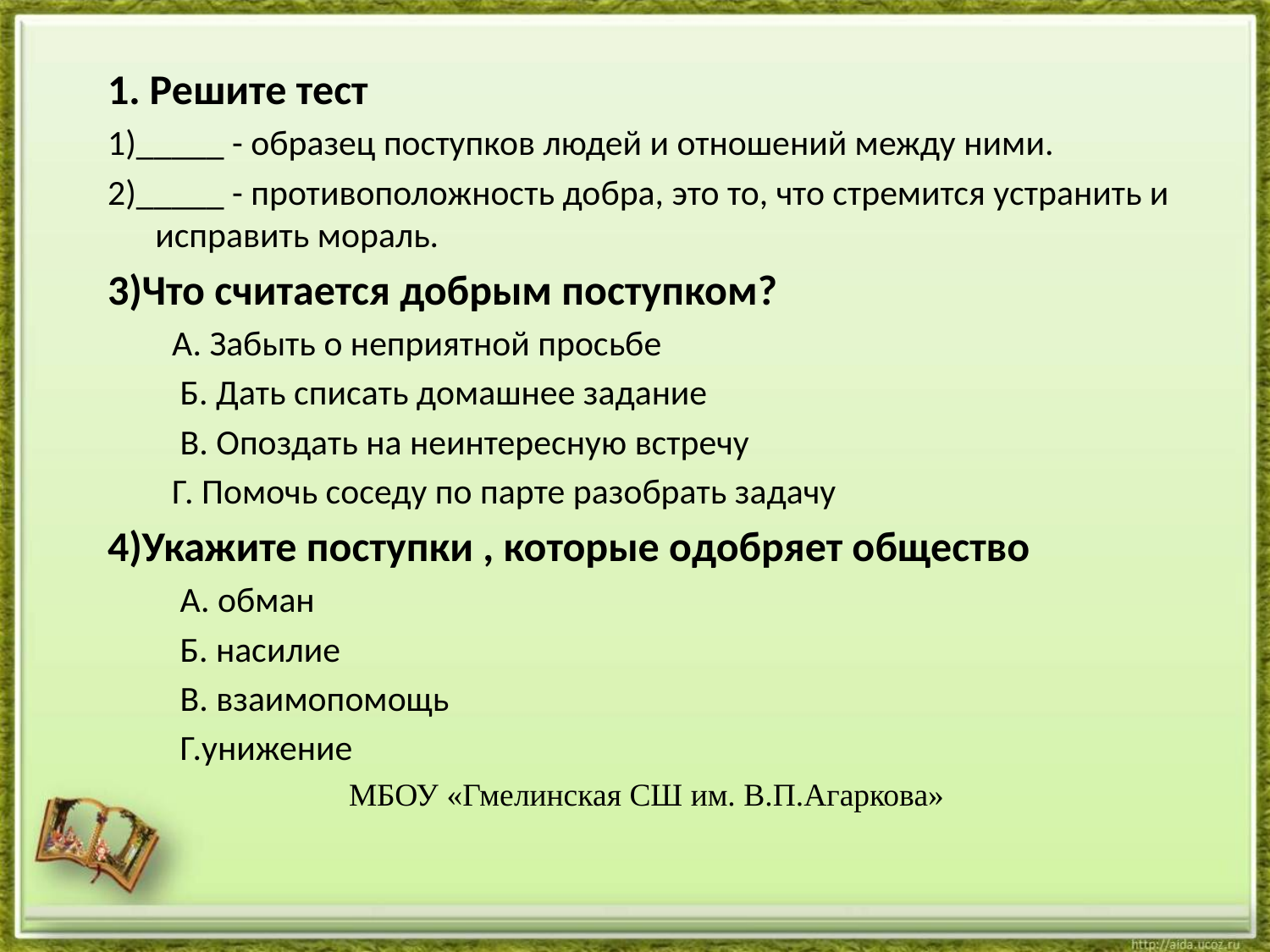

1. Решите тест
1)_____ - образец поступков людей и отношений между ними.
2)_____ - противоположность добра, это то, что стремится устранить и исправить мораль.
3)Что считается добрым поступком?
        А. Забыть о неприятной просьбе
         Б. Дать списать домашнее задание
         В. Опоздать на неинтересную встречу
        Г. Помочь соседу по парте разобрать задачу
4)Укажите поступки , которые одобряет общество
         А. обман
         Б. насилие
         В. взаимопомощь
         Г.унижение
                              МБОУ «Гмелинская СШ им. В.П.Агаркова»